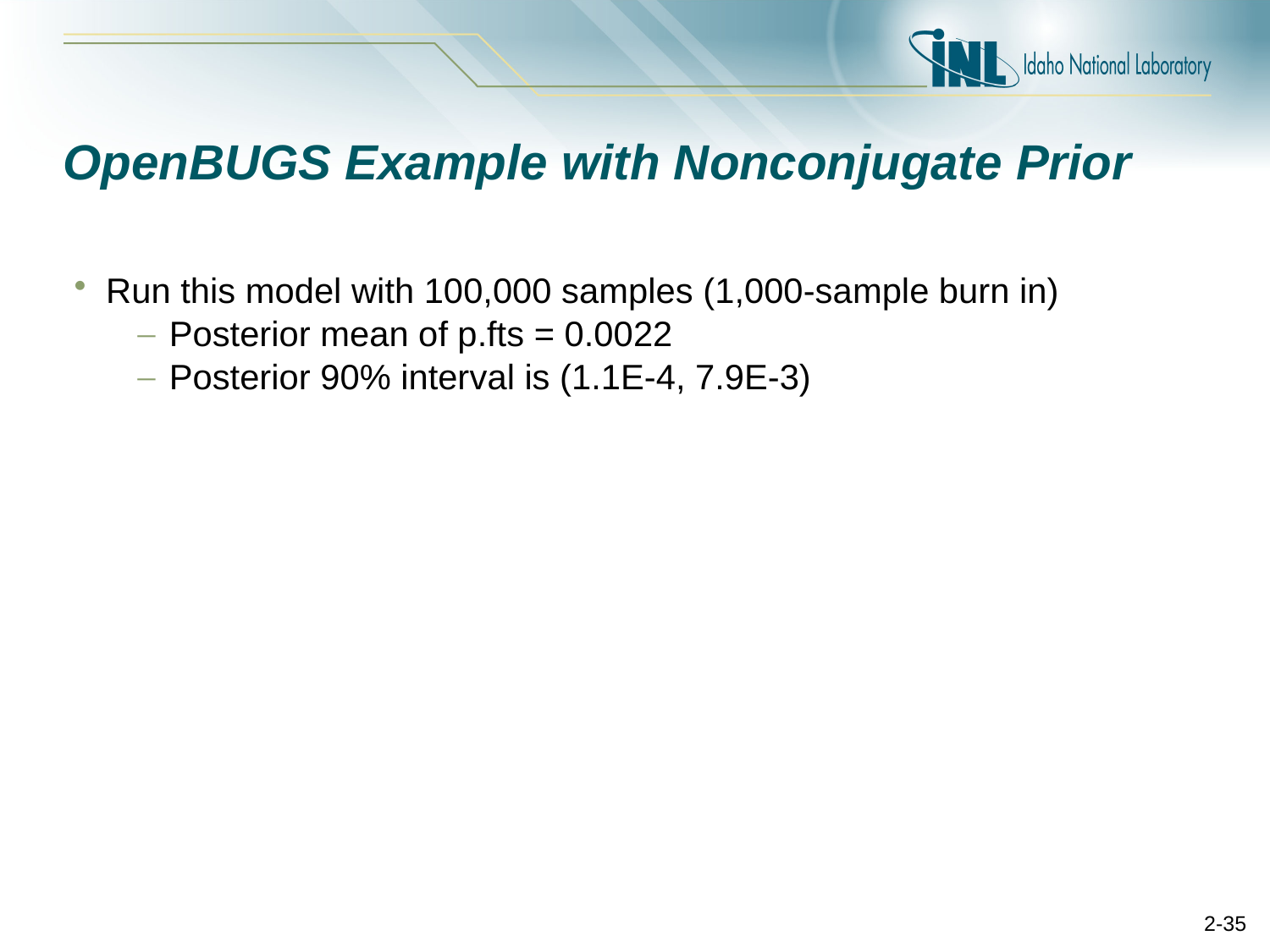

# OpenBUGS Example with Nonconjugate Prior
Run this model with 100,000 samples (1,000-sample burn in)
Posterior mean of p.fts = 0.0022
Posterior 90% interval is (1.1E-4, 7.9E-3)
2-35